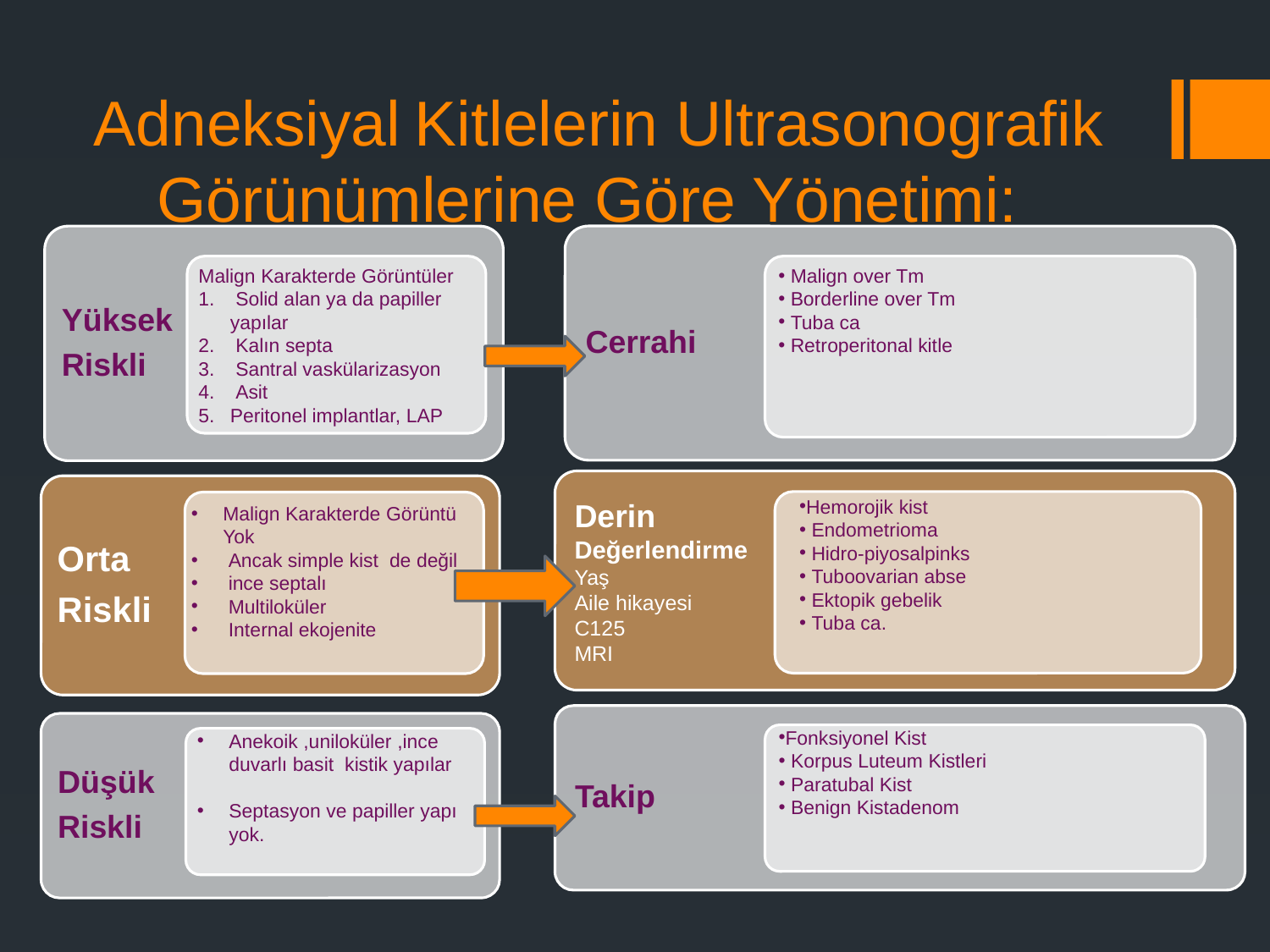

Adneksiyal Kitlelerin Ultrasonografik Görünümlerine Göre Yönetimi:

Yüksek
Riskli

Cerrahi

 Malign over Tm
 Borderline over Tm
 Tuba ca
 Retroperitonal kitle

Malign Karakterde Görüntüler
 Solid alan ya da papiller   yapılar
 Kalın septa
 Santral vaskülarizasyon
 Asit
Peritonel implantlar, LAP

Derin
Değerlendirme
Yaş
Aile hikayesi
C125
MRI

Orta
Riskli
Hemorojik kist
 Endometrioma
 Hidro-piyosalpinks
 Tuboovarian abse
 Ektopik gebelik
 Tuba ca.

Malign Karakterde Görüntü Yok
 Ancak simple kist  de değil
 ince septalı
 Multiloküler
 Internal ekojenite

Takip

Düşük
Riskli
Fonksiyonel Kist
 Korpus Luteum Kistleri
 Paratubal Kist
 Benign Kistadenom

Anekoik ,uniloküler ,ince duvarlı basit  kistik yapılar

Septasyon ve papiller yapı yok.